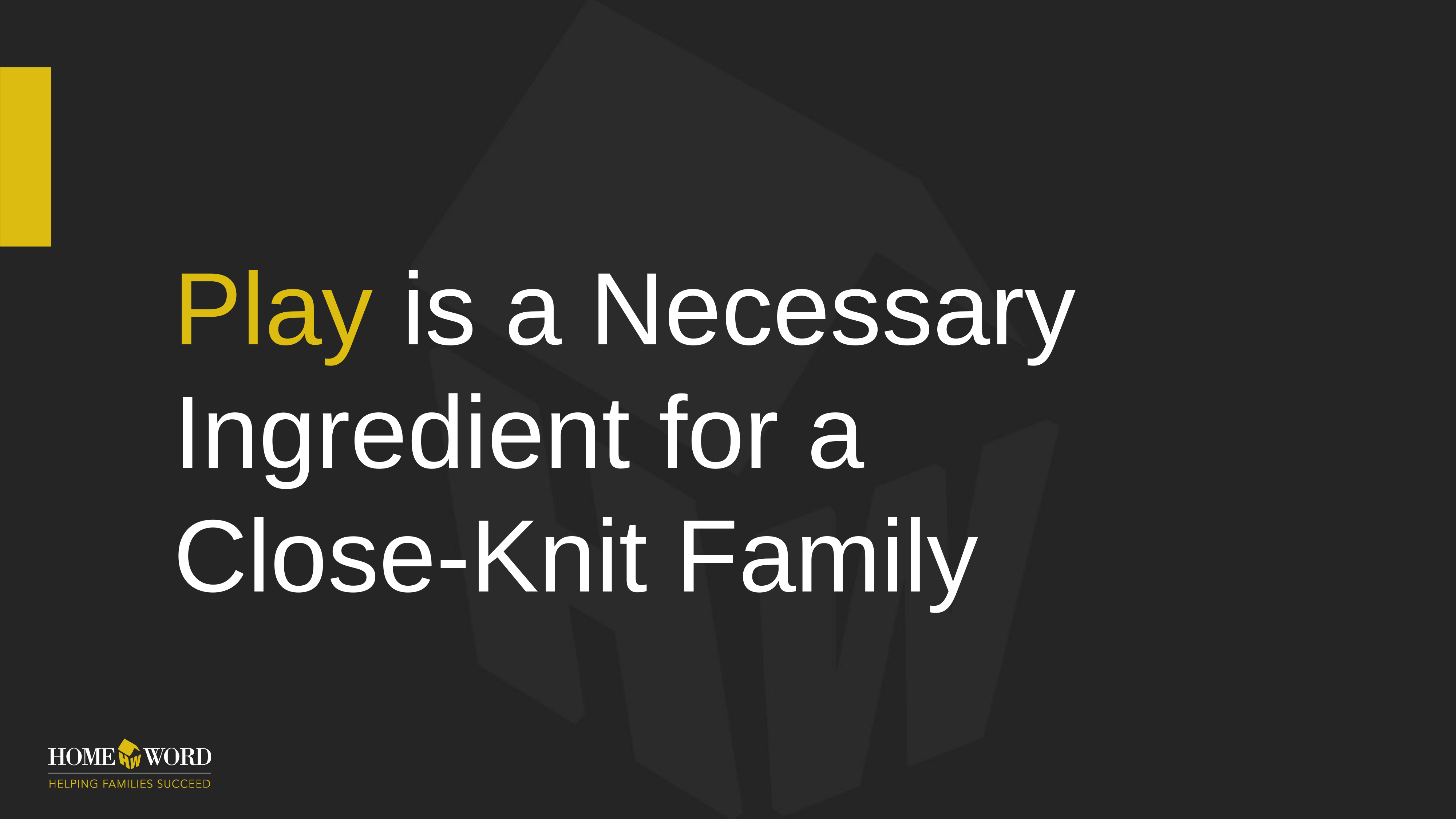

# Play is a Necessary Ingredient for a Close-Knit Family